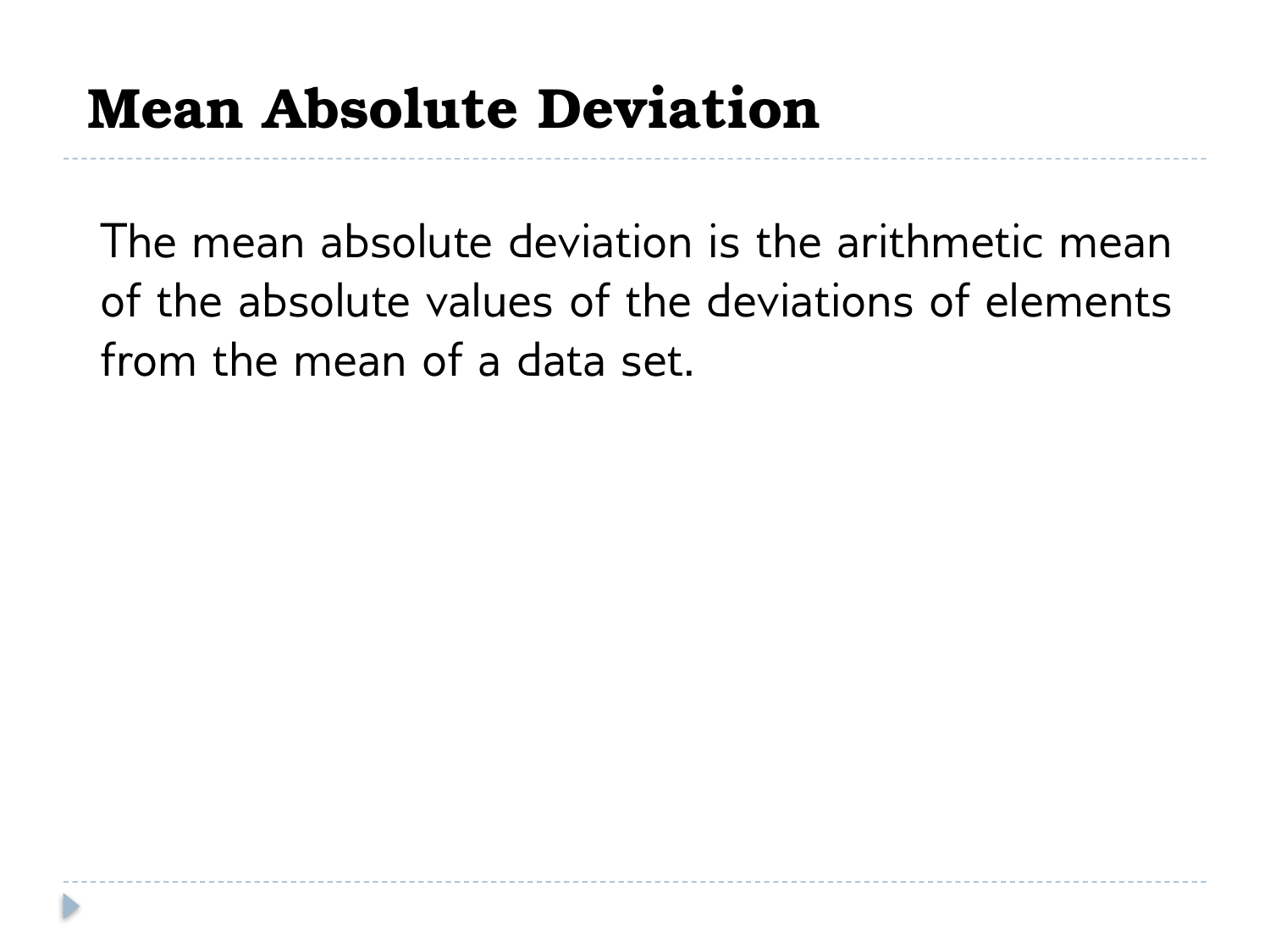

# Mean Absolute Deviation
	The mean absolute deviation is the arithmetic mean of the absolute values of the deviations of elements from the mean of a data set.